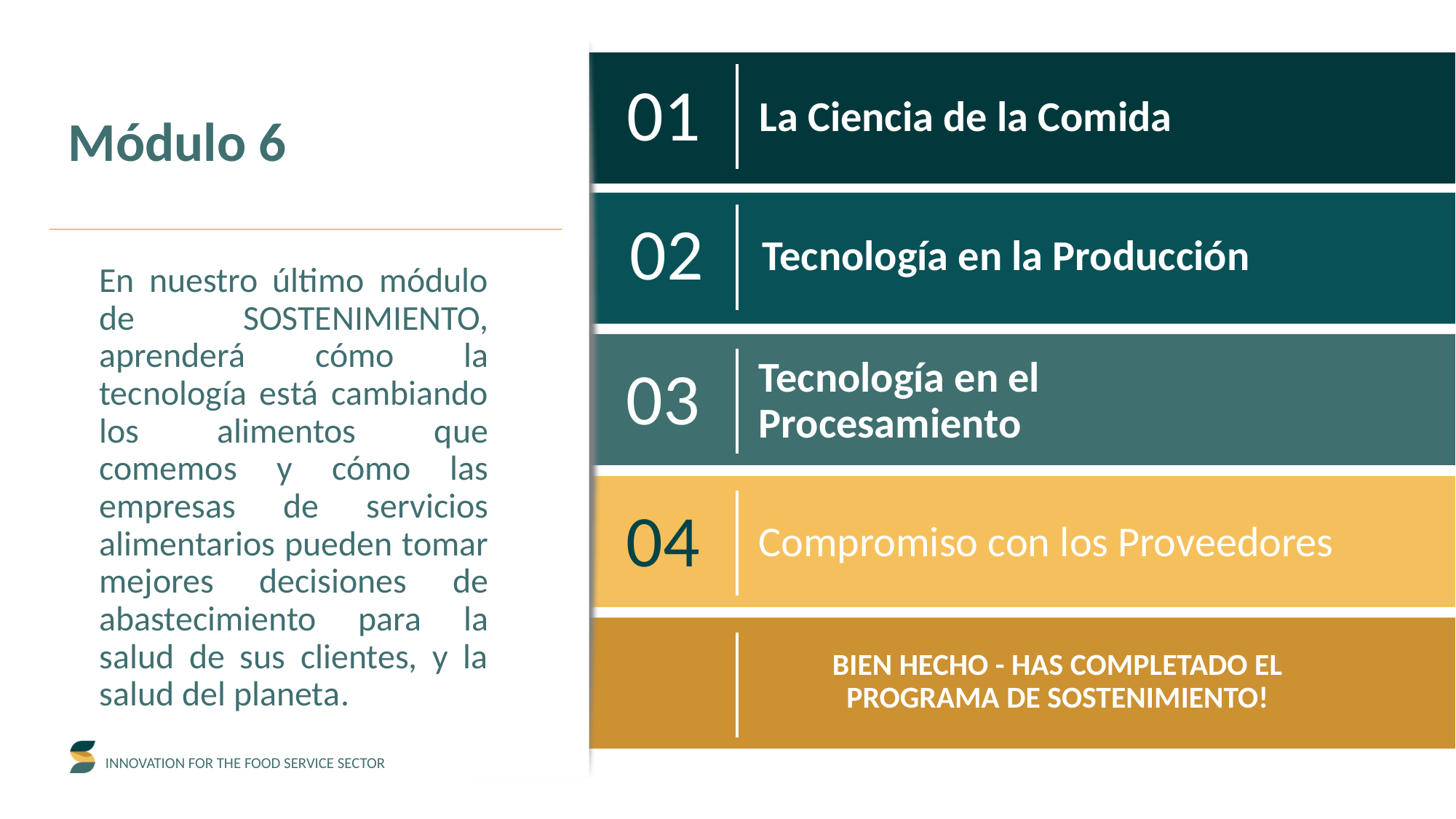

01
La Ciencia de la Comida
Módulo 6
02
Tecnología en la Producción
En nuestro último módulo de SOSTENIMIENTO, aprenderá cómo la tecnología está cambiando los alimentos que comemos y cómo las empresas de servicios alimentarios pueden tomar mejores decisiones de abastecimiento para la salud de sus clientes, y la salud del planeta.

03
Tecnología en el Procesamiento
04
Compromiso con los Proveedores
BIEN HECHO - HAS COMPLETADO EL PROGRAMA DE SOSTENIMIENTO!